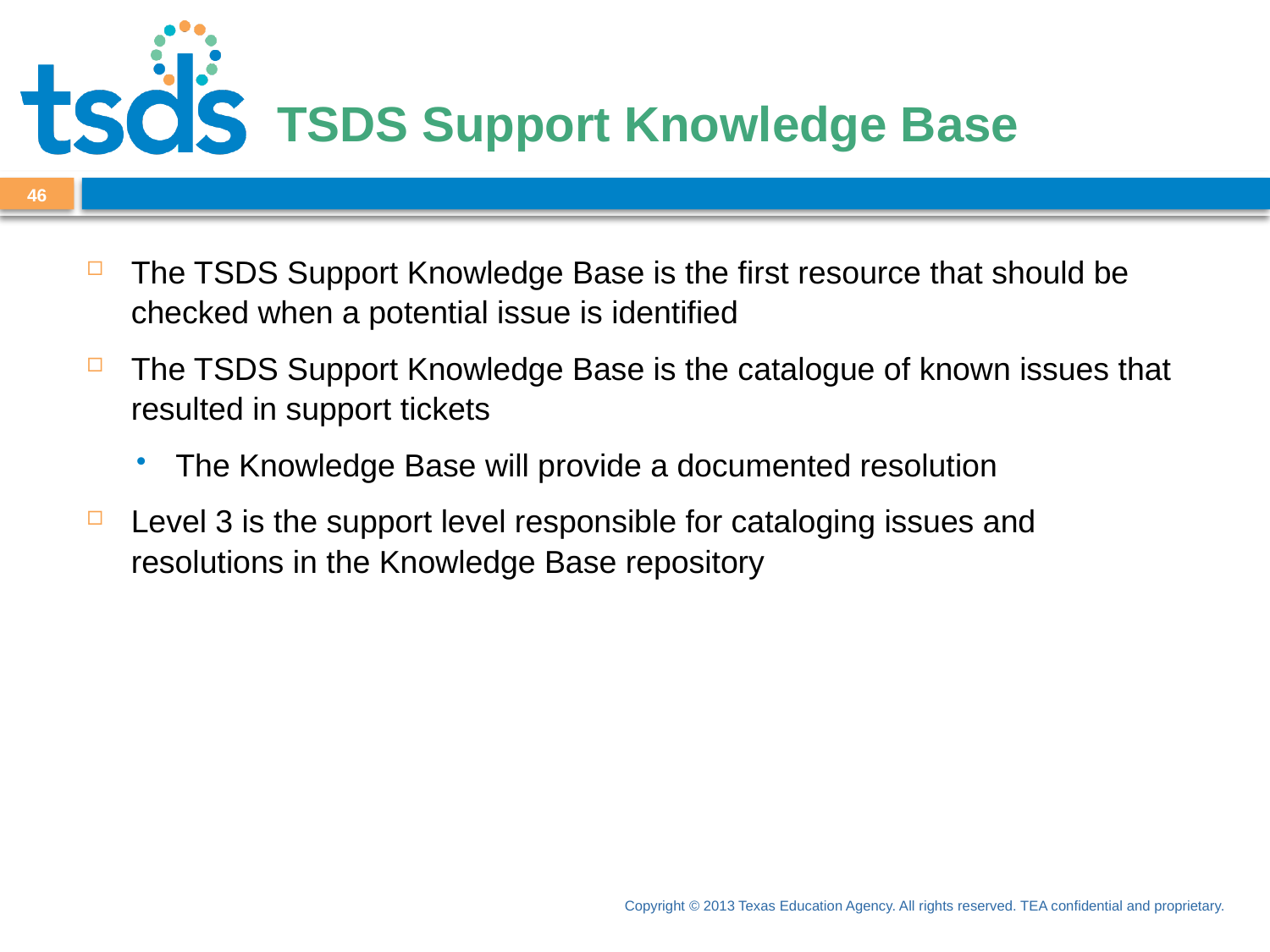

# TSDS Support Knowledge Base
46
The TSDS Support Knowledge Base is the first resource that should be checked when a potential issue is identified
The TSDS Support Knowledge Base is the catalogue of known issues that resulted in support tickets
The Knowledge Base will provide a documented resolution
Level 3 is the support level responsible for cataloging issues and resolutions in the Knowledge Base repository